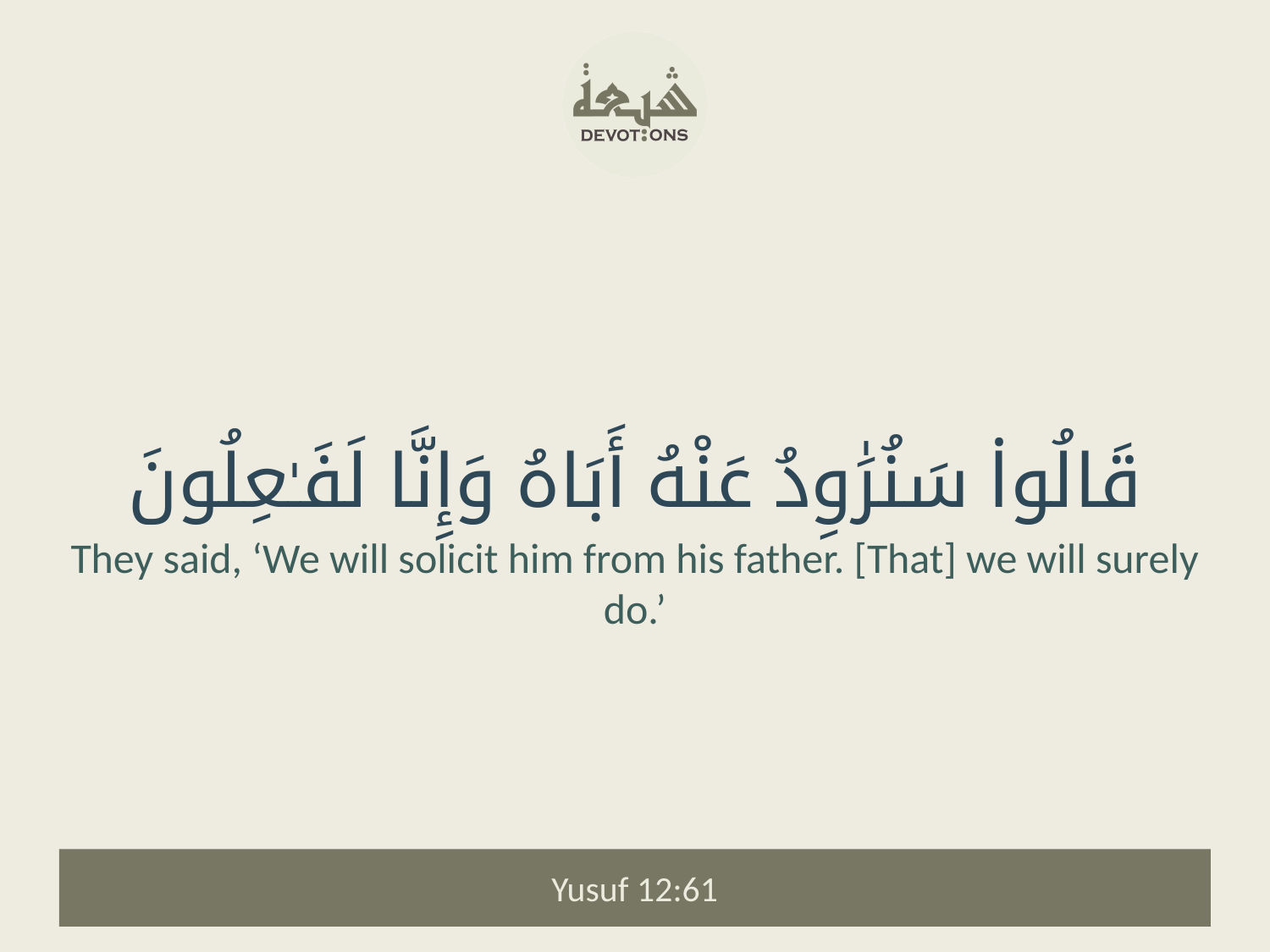

قَالُوا۟ سَنُرَٰوِدُ عَنْهُ أَبَاهُ وَإِنَّا لَفَـٰعِلُونَ
They said, ‘We will solicit him from his father. [That] we will surely do.’
Yusuf 12:61